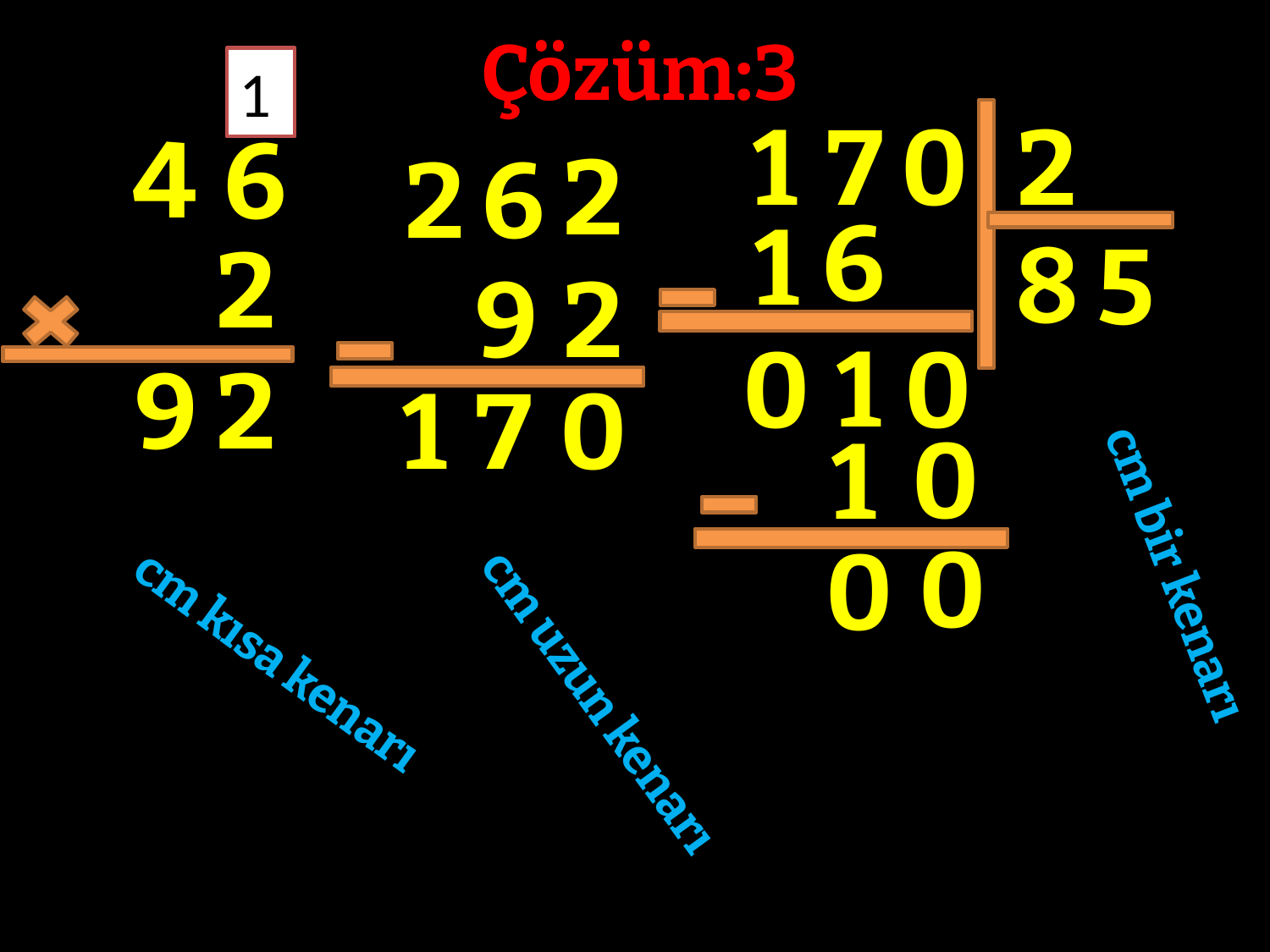

Çözüm:3
1
2
0
7
1
4
6
2
2
6

6
1

8
5
2
9
2

#
1
0
0

9
2

7
1
0
0
1

0
0
cm bir kenarı
cm kısa kenarı
cm uzun kenarı